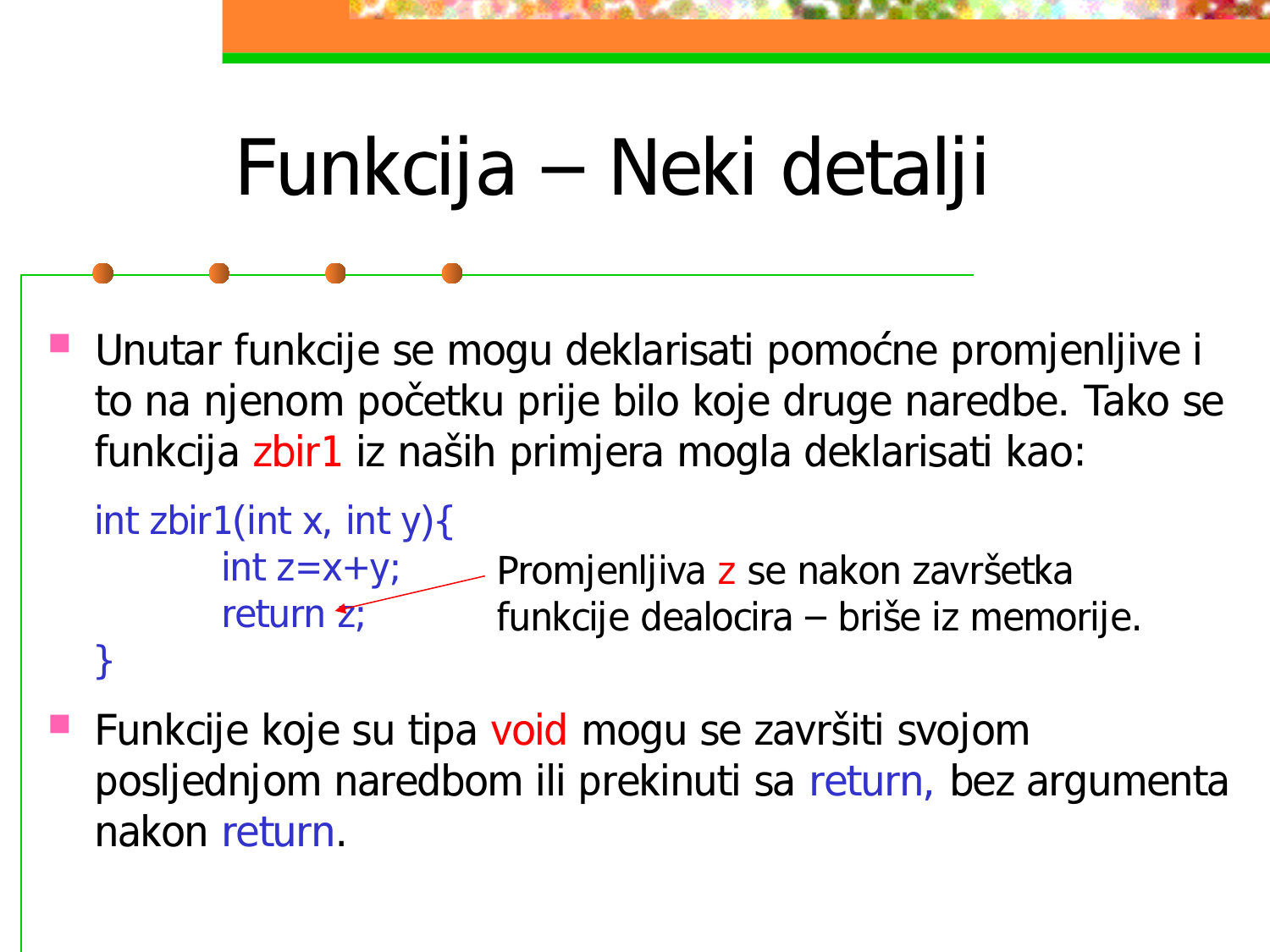

# Funkcija – Neki detalji
Unutar funkcije se mogu deklarisati pomoćne promjenljive i to na njenom početku prije bilo koje druge naredbe. Tako se funkcija zbir1 iz naših primjera mogla deklarisati kao:
	int zbir1(int x, int y){
	int z=x+y;
	return z;
}
Funkcije koje su tipa void mogu se završiti svojom posljednjom naredbom ili prekinuti sa return, bez argumenta nakon return.
Promjenljiva z se nakon završetka funkcije dealocira – briše iz memorije.